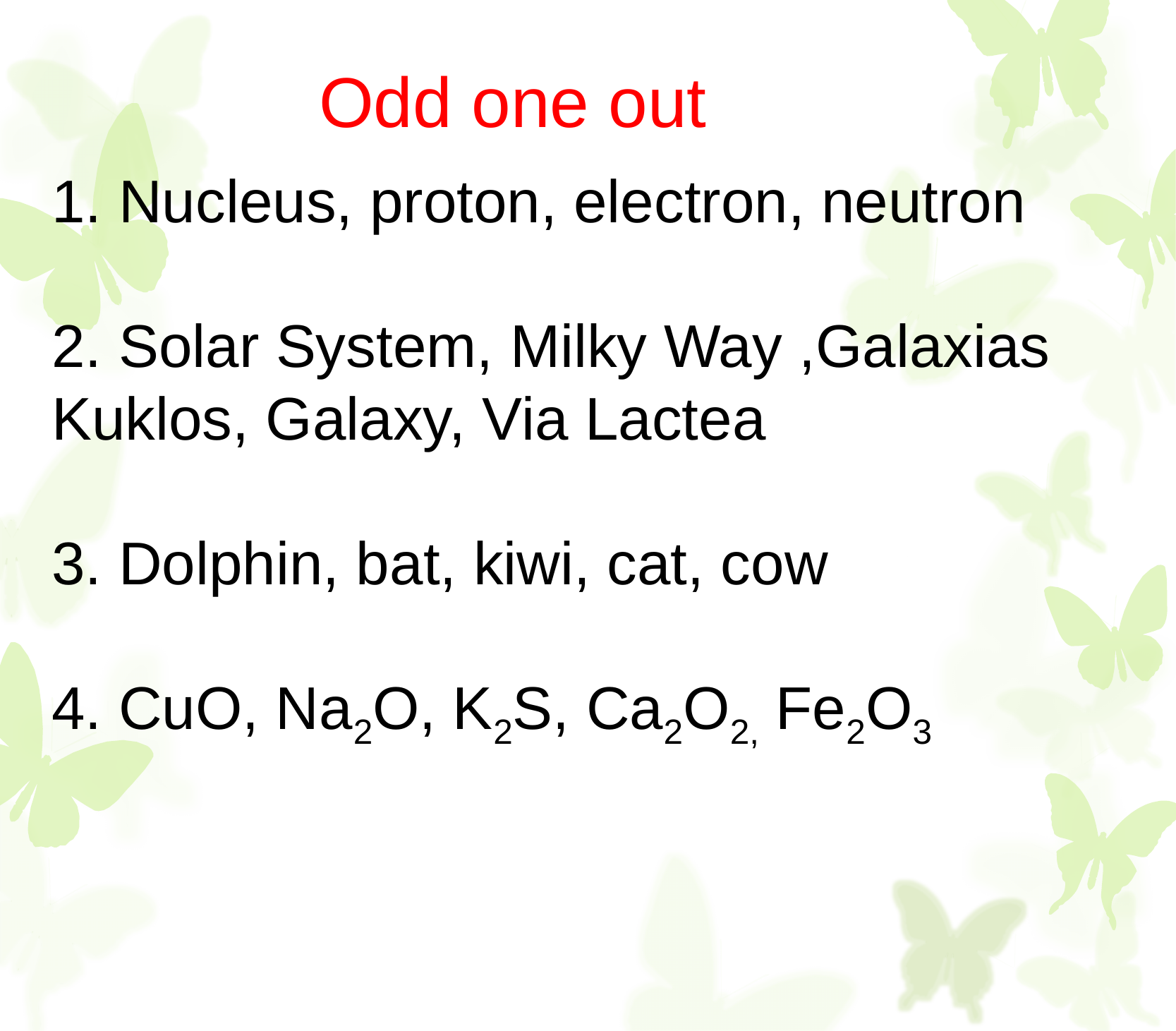

Odd one out
1. Nucleus, proton, electron, neutron

2. Solar System, Milky Way ,Galaxias Kuklos, Galaxy, Via Lactea

3. Dolphin, bat, kiwi, cat, cow

4. CuO, Na2O, K2S, Ca2O2, Fe2O3